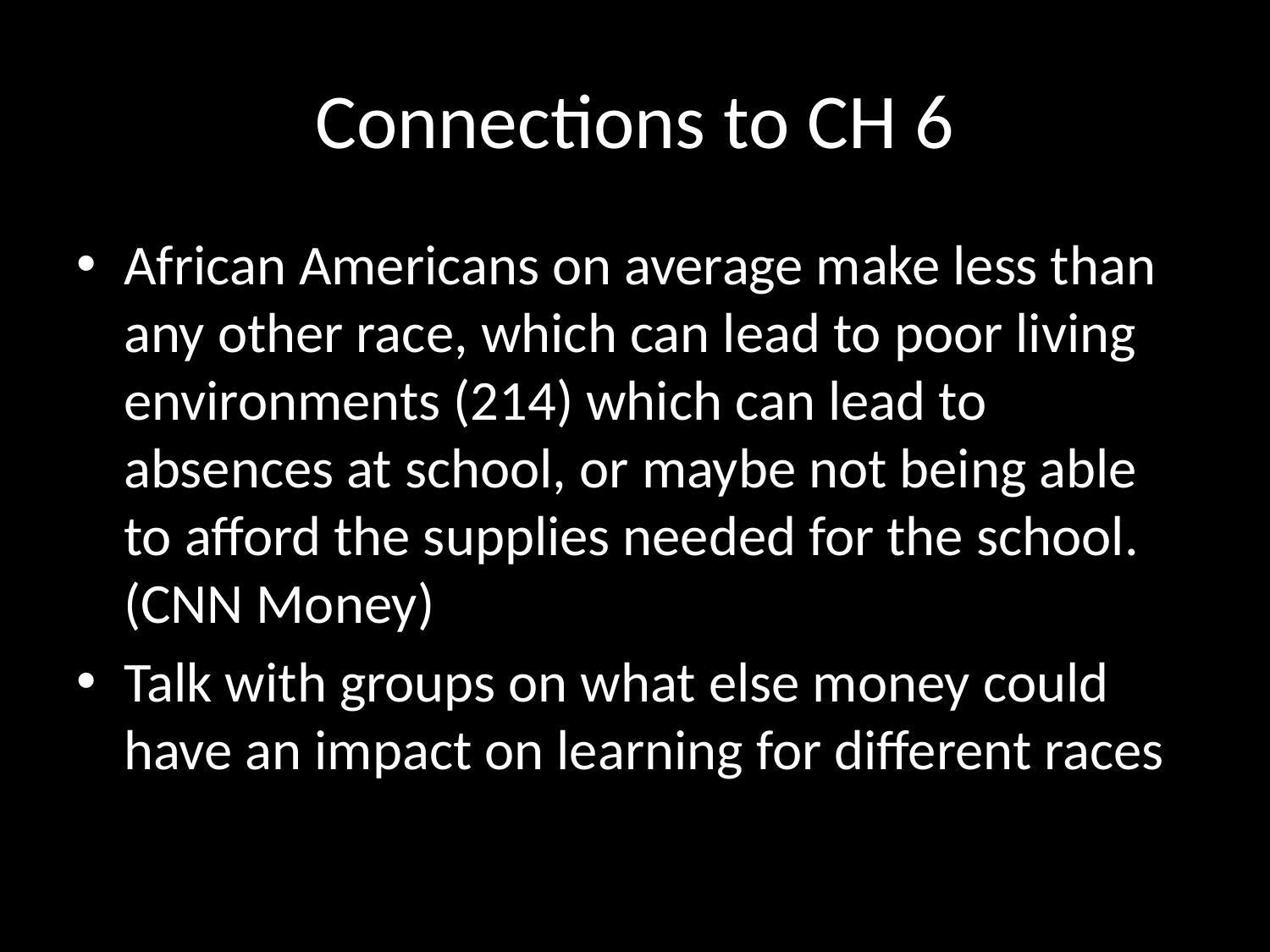

# Connections to CH 6
African Americans on average make less than any other race, which can lead to poor living environments (214) which can lead to absences at school, or maybe not being able to afford the supplies needed for the school. (CNN Money)
Talk with groups on what else money could have an impact on learning for different races